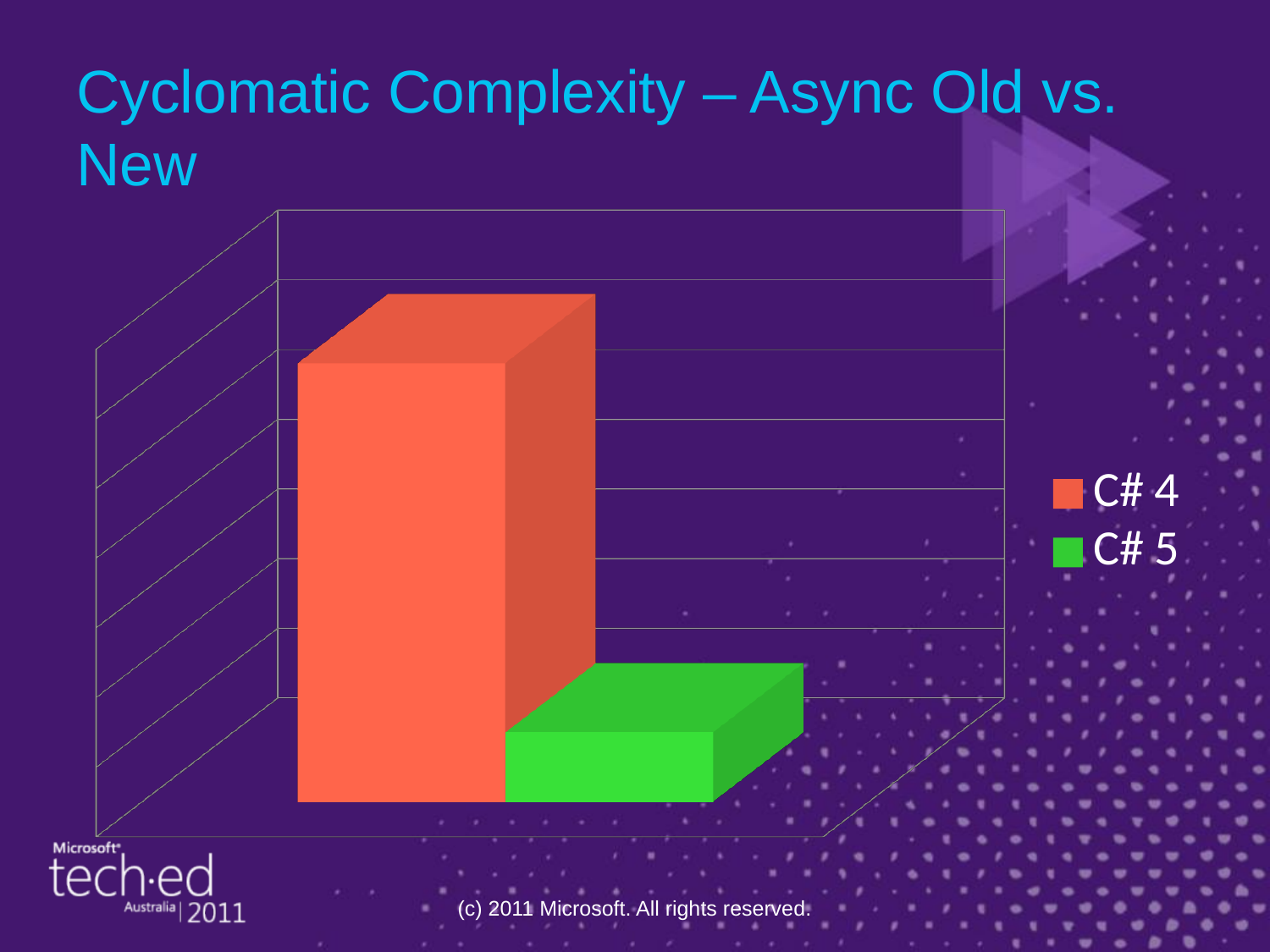

# Cyclomatic Complexity – Async Old vs. New

[unsupported chart]

(c) 2011 Microsoft. All rights reserved.